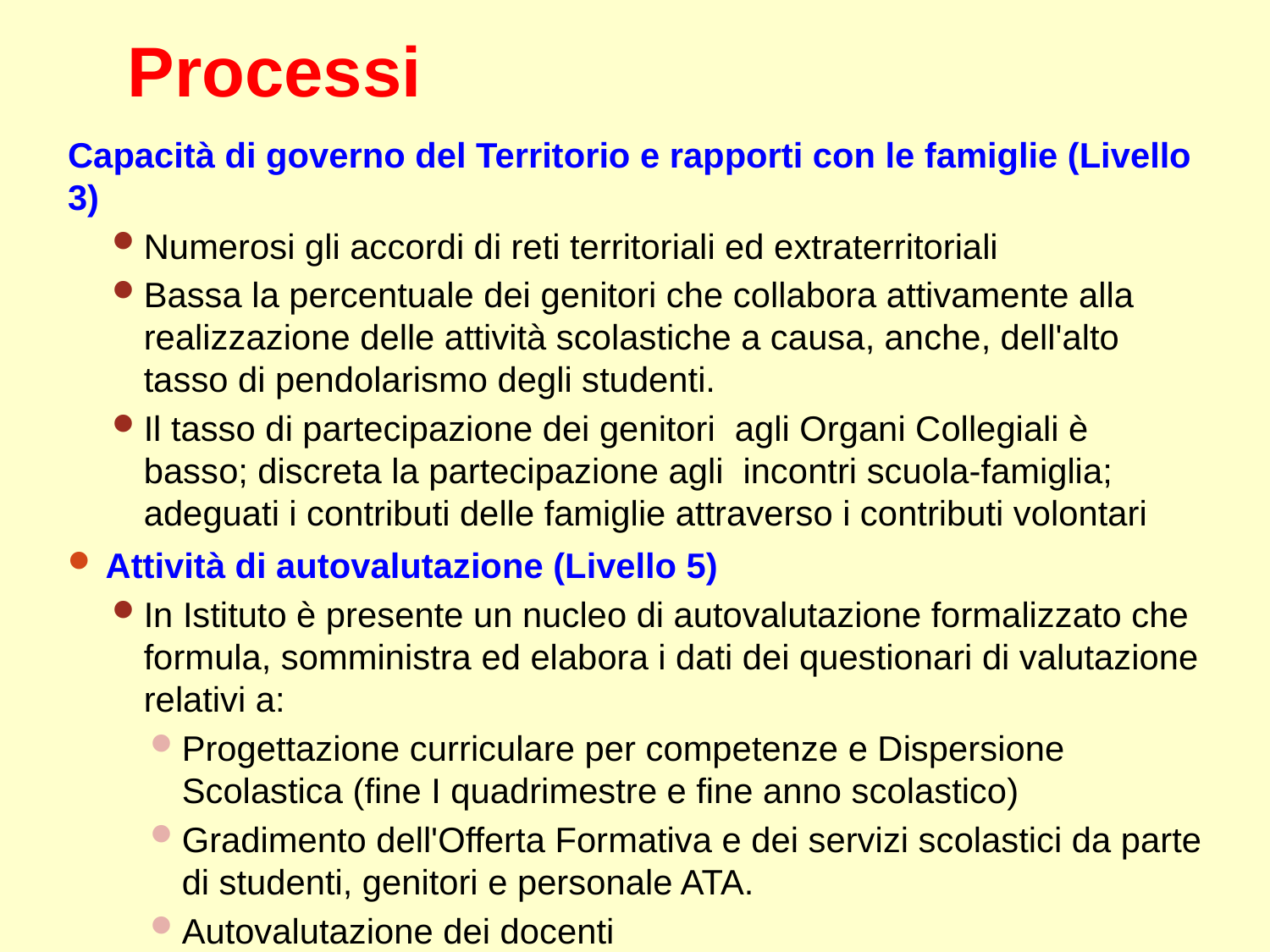

# Processi
Capacità di governo del Territorio e rapporti con le famiglie (Livello 3)
Numerosi gli accordi di reti territoriali ed extraterritoriali
Bassa la percentuale dei genitori che collabora attivamente alla realizzazione delle attività scolastiche a causa, anche, dell'alto tasso di pendolarismo degli studenti.
Il tasso di partecipazione dei genitori  agli Organi Collegiali è basso; discreta la partecipazione agli  incontri scuola-famiglia; adeguati i contributi delle famiglie attraverso i contributi volontari
Attività di autovalutazione (Livello 5)
In Istituto è presente un nucleo di autovalutazione formalizzato che formula, somministra ed elabora i dati dei questionari di valutazione relativi a:
Progettazione curriculare per competenze e Dispersione Scolastica (fine I quadrimestre e fine anno scolastico)
Gradimento dell'Offerta Formativa e dei servizi scolastici da parte di studenti, genitori e personale ATA.
Autovalutazione dei docenti